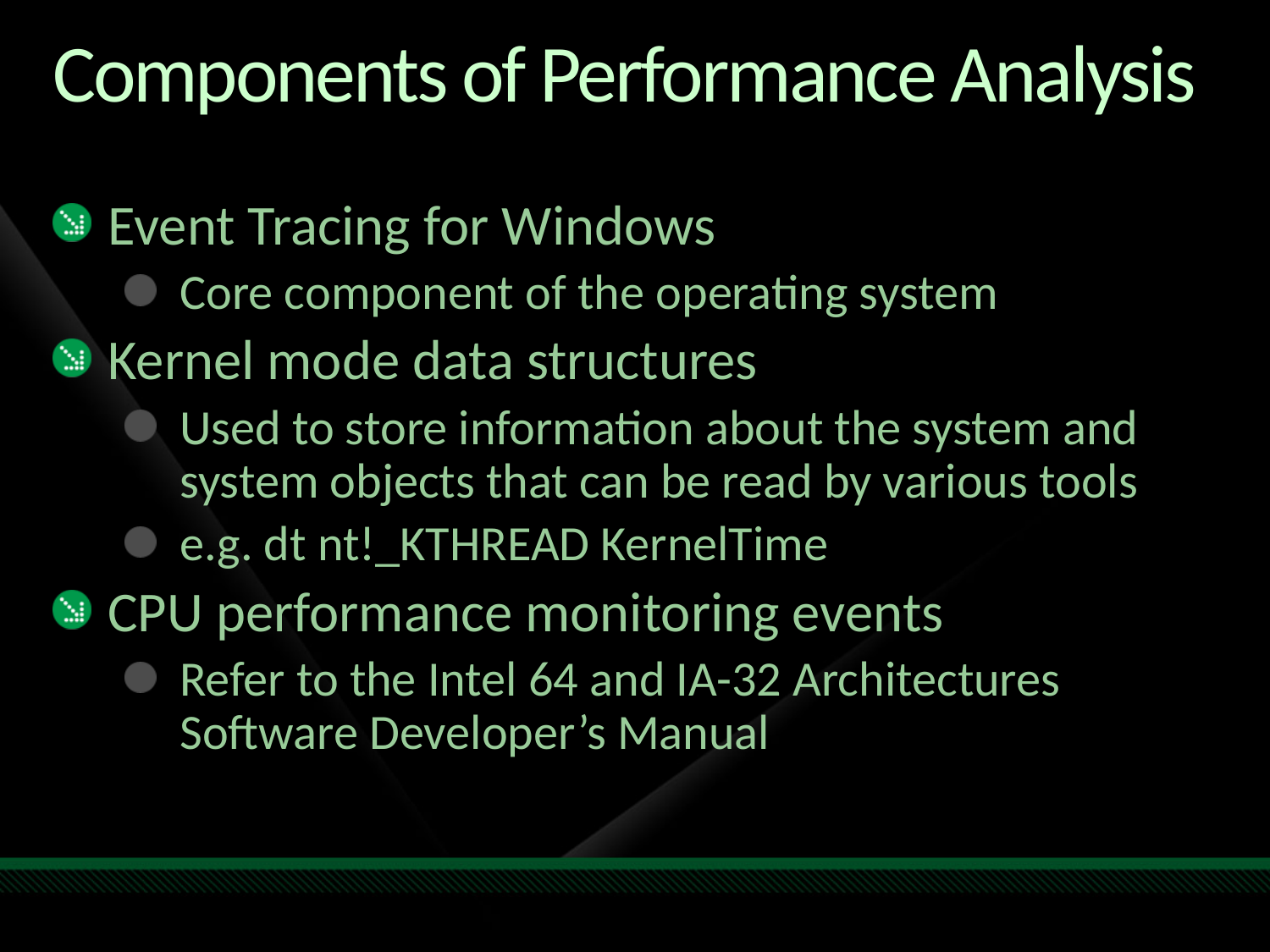

# Components of Performance Analysis
Event Tracing for Windows
Core component of the operating system
Kernel mode data structures
Used to store information about the system and system objects that can be read by various tools
e.g. dt nt!_KTHREAD KernelTime
CPU performance monitoring events
Refer to the Intel 64 and IA-32 Architectures Software Developer’s Manual